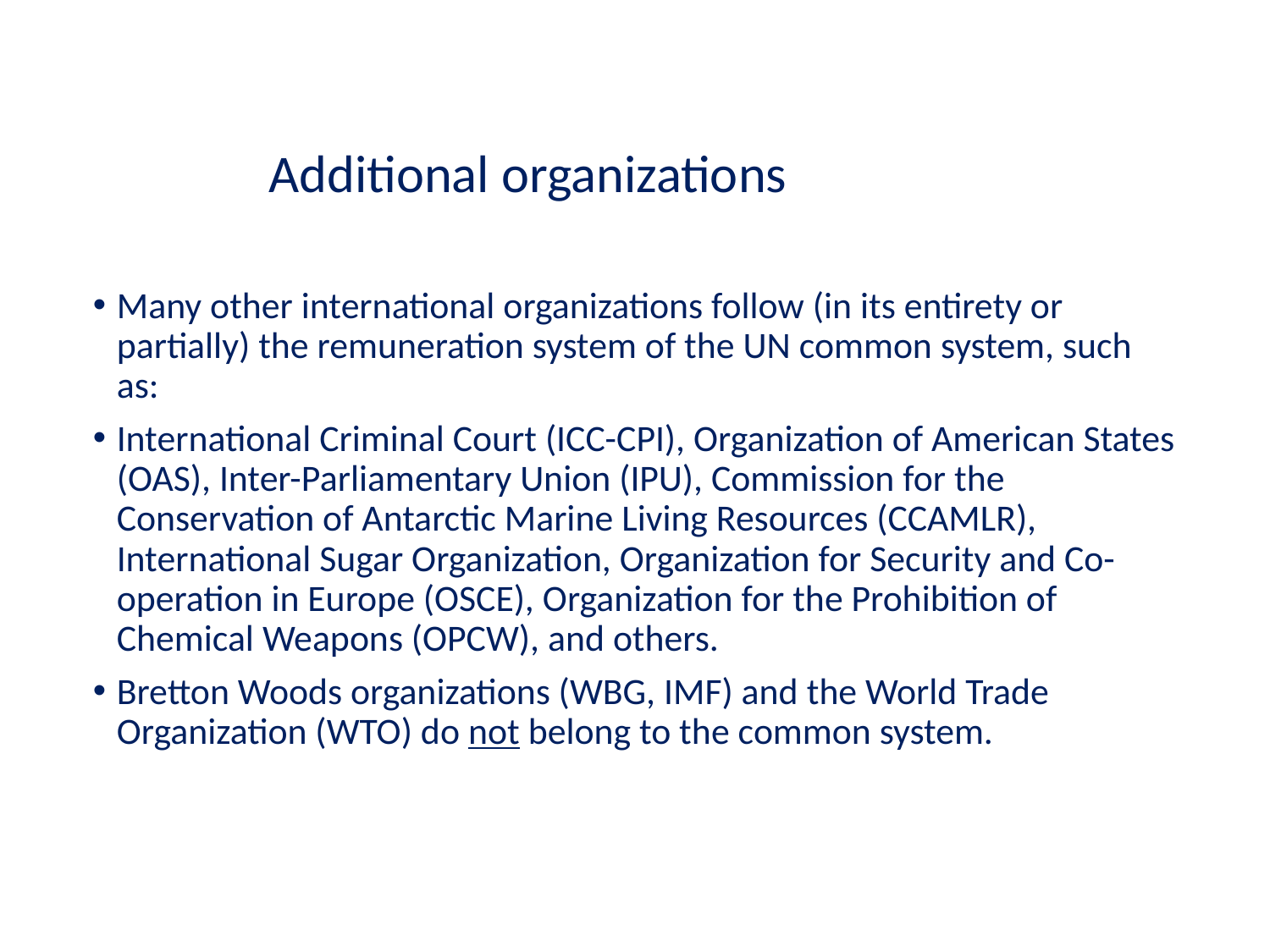

# Additional organizations
Many other international organizations follow (in its entirety or partially) the remuneration system of the UN common system, such as:
International Criminal Court (ICC-CPI), Organization of American States (OAS), Inter-Parliamentary Union (IPU), Commission for the Conservation of Antarctic Marine Living Resources (CCAMLR), International Sugar Organization, Organization for Security and Co-operation in Europe (OSCE), Organization for the Prohibition of Chemical Weapons (OPCW), and others.
Bretton Woods organizations (WBG, IMF) and the World Trade Organization (WTO) do not belong to the common system.